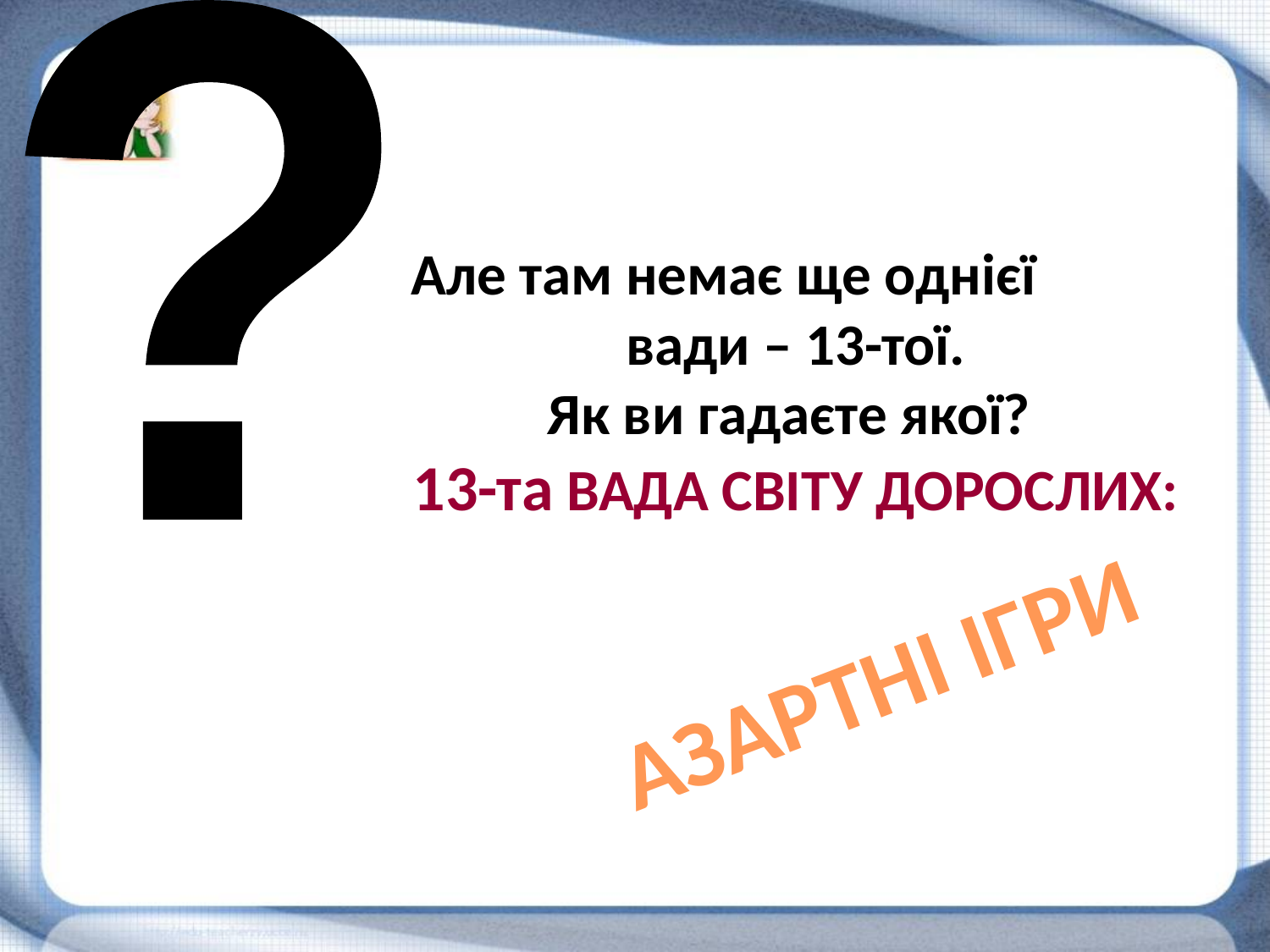

?
# Але там немає ще однієї            вади – 13-тої. Як ви гадаєте якої? 13-та ВАДА СВІТУ ДОРОСЛИХ:
АЗАРТНІ ІГРИ